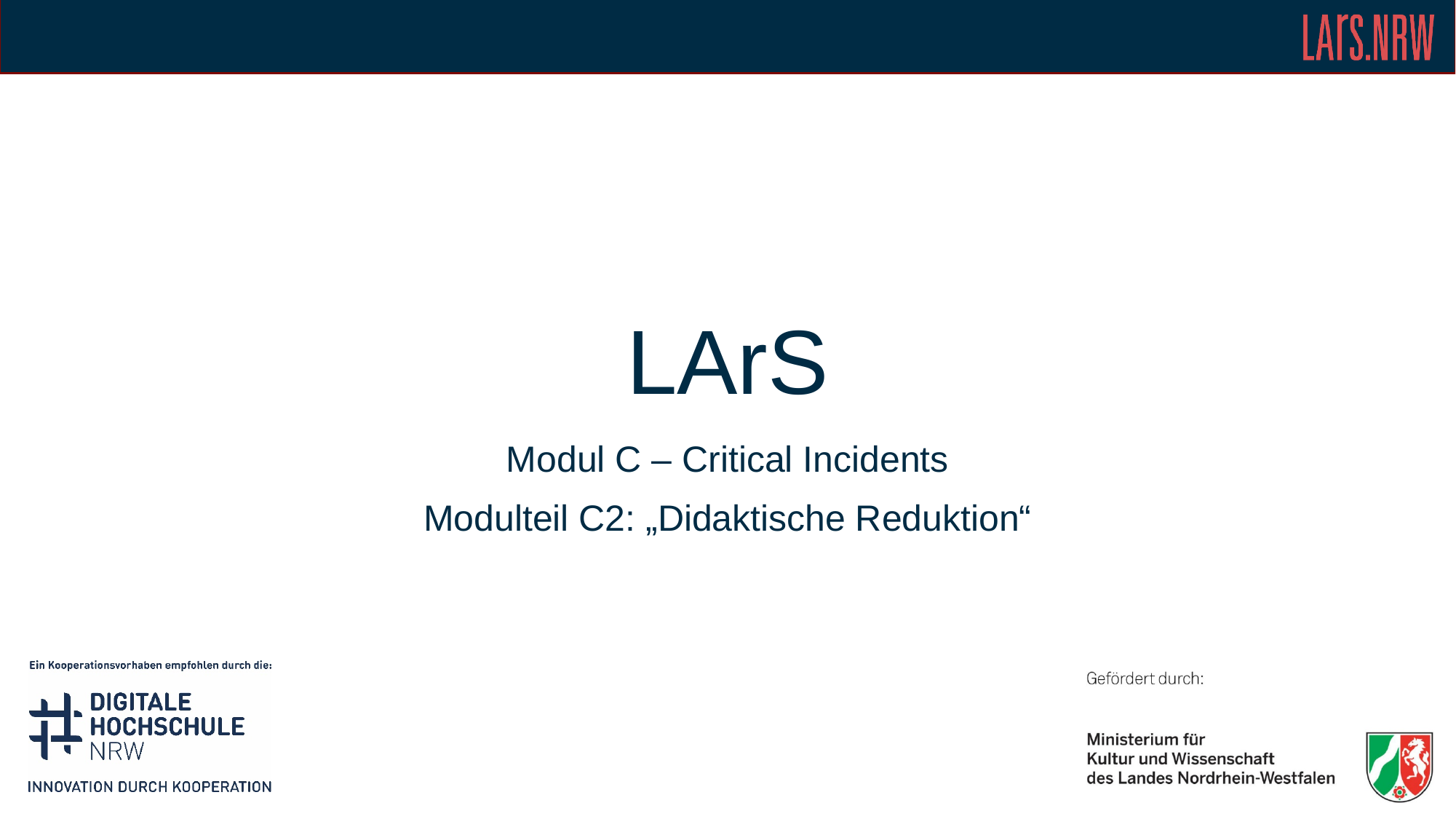

# LArS
Modul C – Critical Incidents
Modulteil C2: „Didaktische Reduktion“